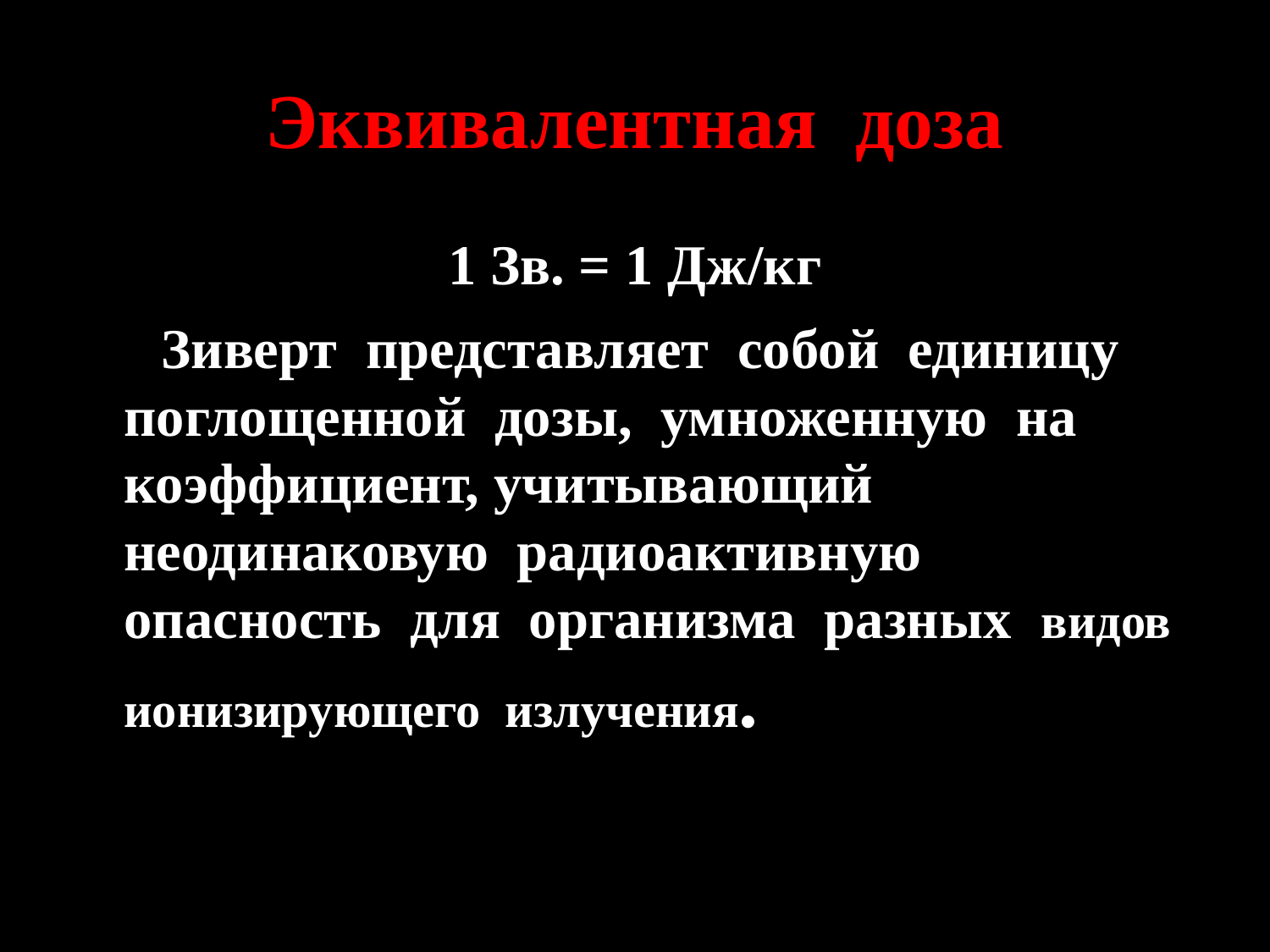

# Эквивалентная  доза
1 Зв. = 1 Дж/кг
      Зиверт  представляет  собой  единицу  поглощенной  дозы,  умноженную  на  коэффициент, учитывающий  неодинаковую  радиоактивную  опасность  для  организма  разных  видов  ионизирующего  излучения.